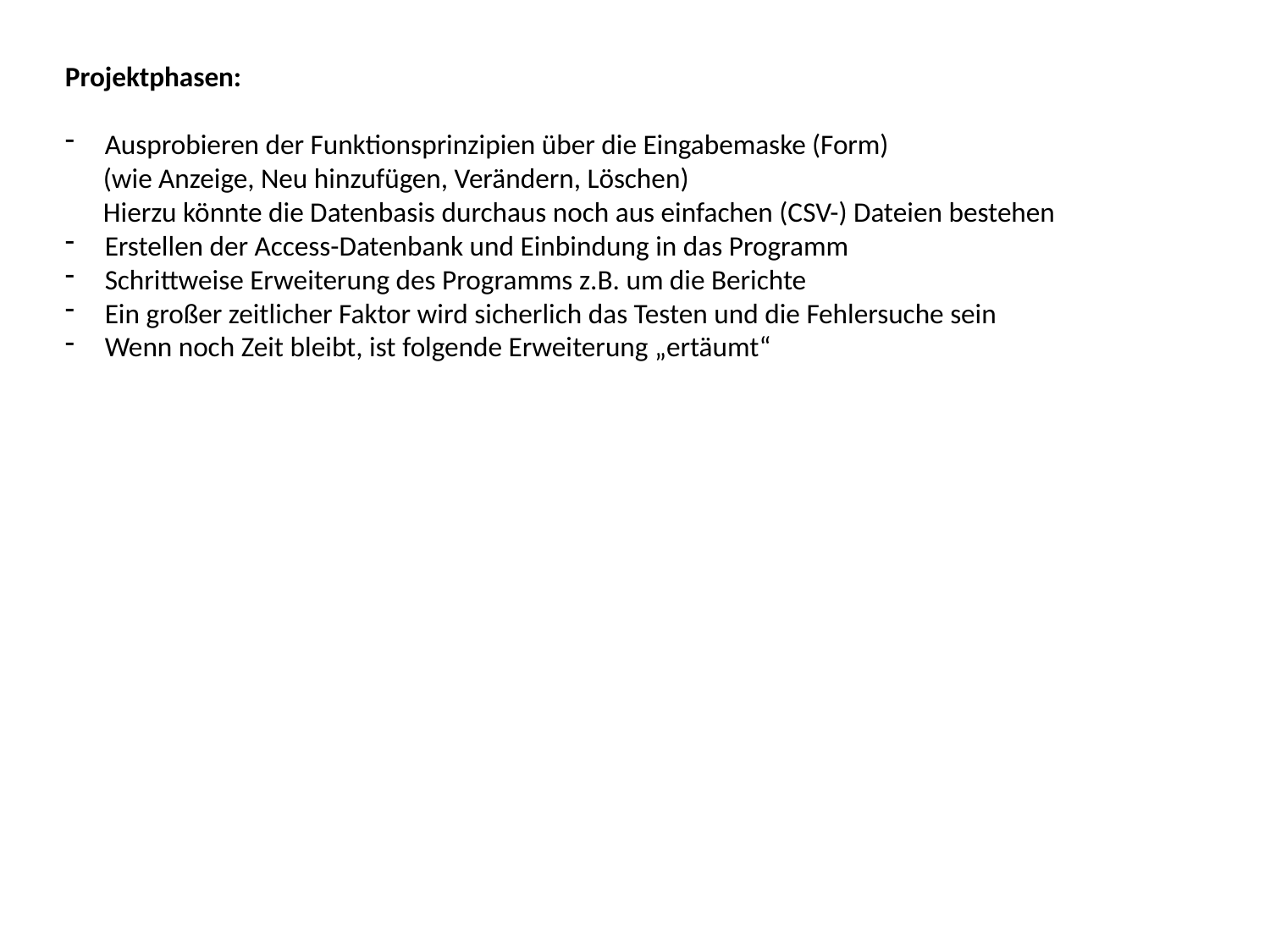

Projektphasen:

Ausprobieren der Funktionsprinzipien über die Eingabemaske (Form)
      (wie Anzeige, Neu hinzufügen, Verändern, Löschen)
      Hierzu könnte die Datenbasis durchaus noch aus einfachen (CSV-) Dateien bestehen
Erstellen der Access-Datenbank und Einbindung in das Programm
Schrittweise Erweiterung des Programms z.B. um die Berichte
Ein großer zeitlicher Faktor wird sicherlich das Testen und die Fehlersuche sein
Wenn noch Zeit bleibt, ist folgende Erweiterung „ertäumt“